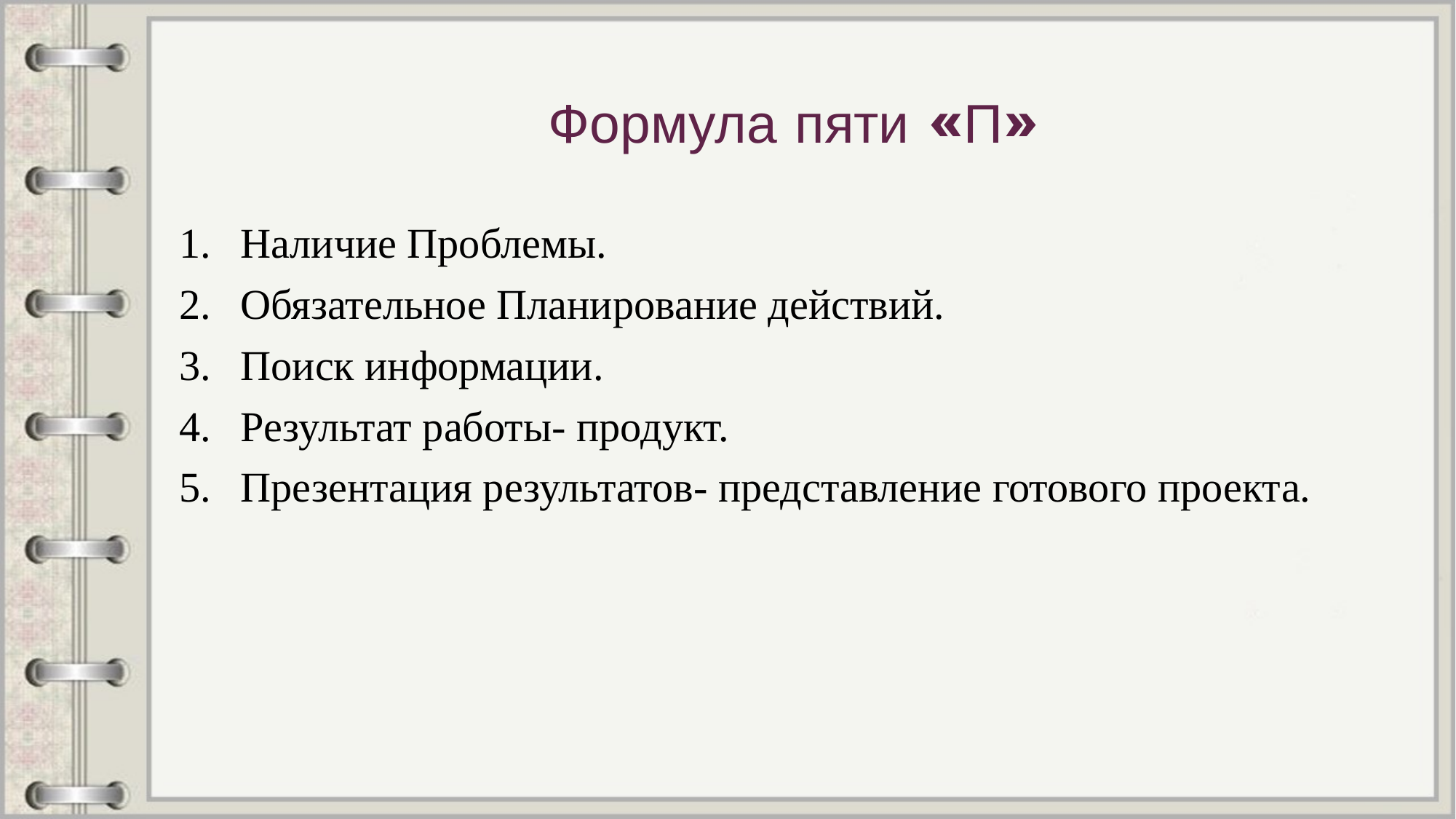

# Формула пяти «П»
Наличие Проблемы.
Обязательное Планирование действий.
Поиск информации.
Результат работы- продукт.
Презентация результатов- представление готового проекта.